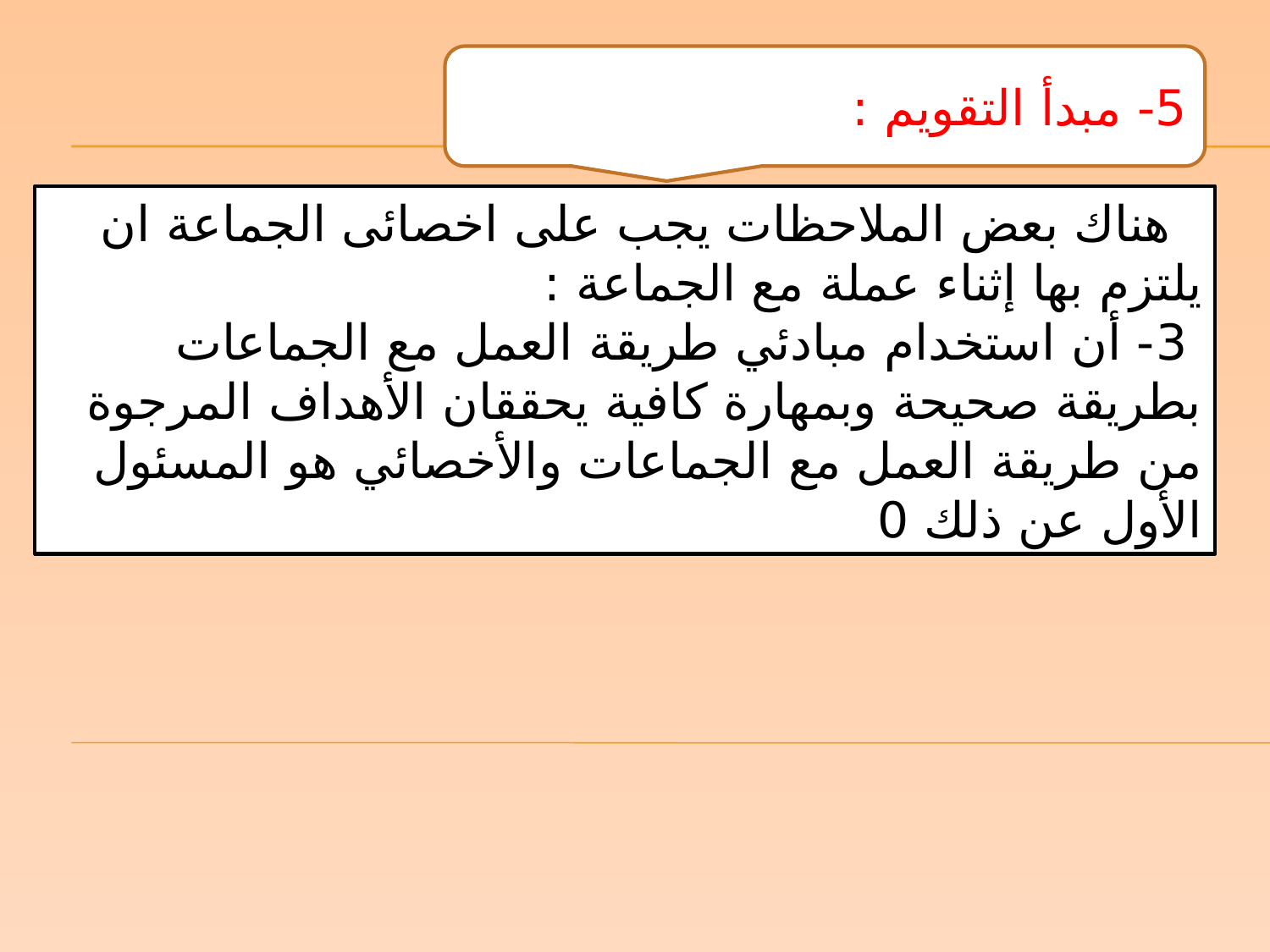

5- مبدأ التقويم :
  هناك بعض الملاحظات يجب على اخصائى الجماعة ان يلتزم بها إثناء عملة مع الجماعة :
 3- أن استخدام مبادئي طريقة العمل مع الجماعات بطريقة صحيحة وبمهارة كافية يحققان الأهداف المرجوة من طريقة العمل مع الجماعات والأخصائي هو المسئول الأول عن ذلك 0